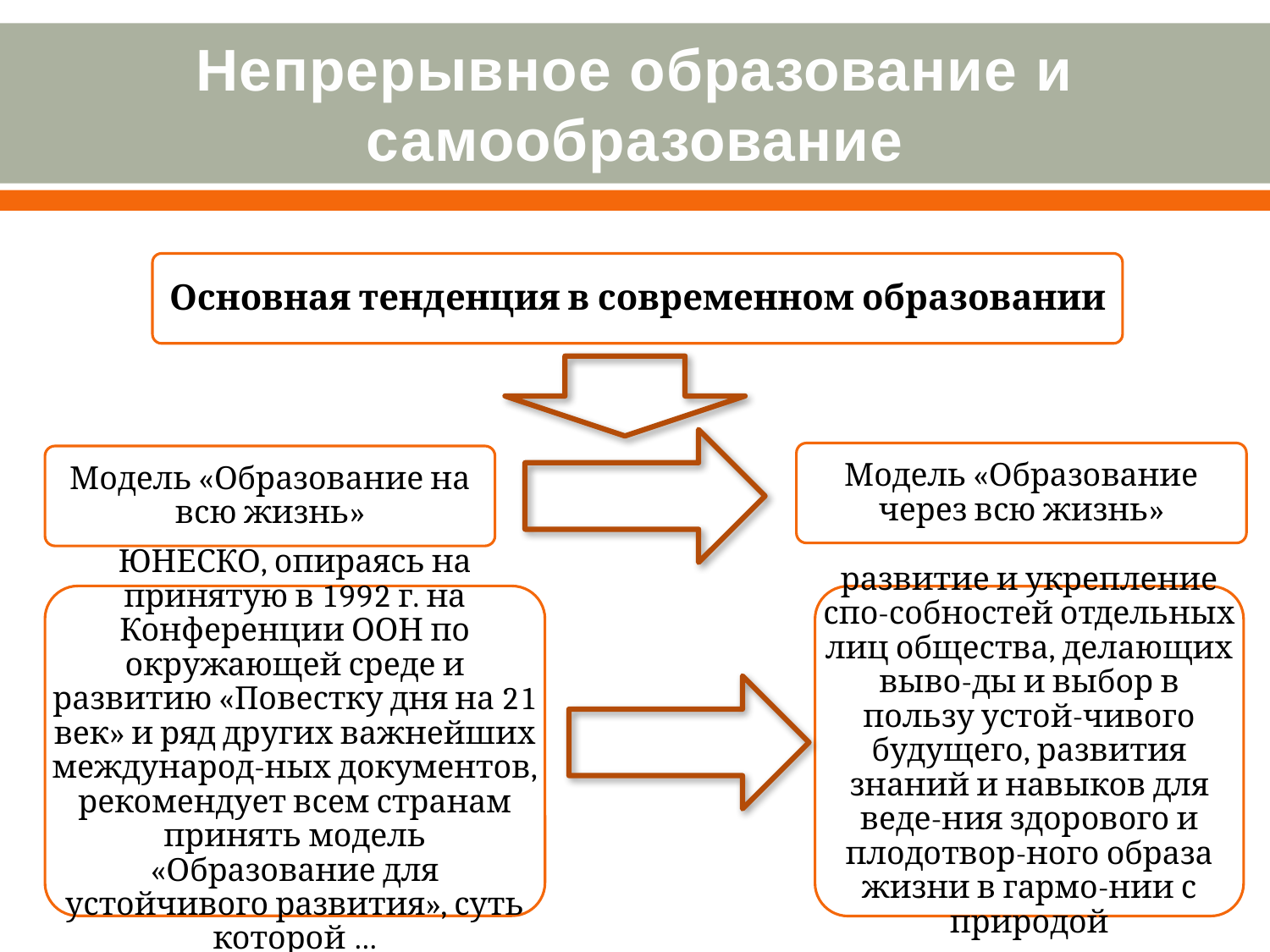

# Непрерывное образование и самообразование

Основная тенденция в современном образовании

Модель «Образование через всю жизнь»

Модель «Образование на всю жизнь»

ЮНЕСКО, опираясь на принятую в 1992 г. на Конференции ООН по окружающей среде и развитию «Повестку дня на 21 век» и ряд других важнейших международ-ных документов, рекомендует всем странам принять модель «Образование для устойчивого развития», суть которой …

развитие и укрепление спо-собностей отдельных лиц общества, делающих выво-ды и выбор в пользу устой-чивого будущего, развития знаний и навыков для веде-ния здорового и плодотвор-ного образа жизни в гармо-нии с природой